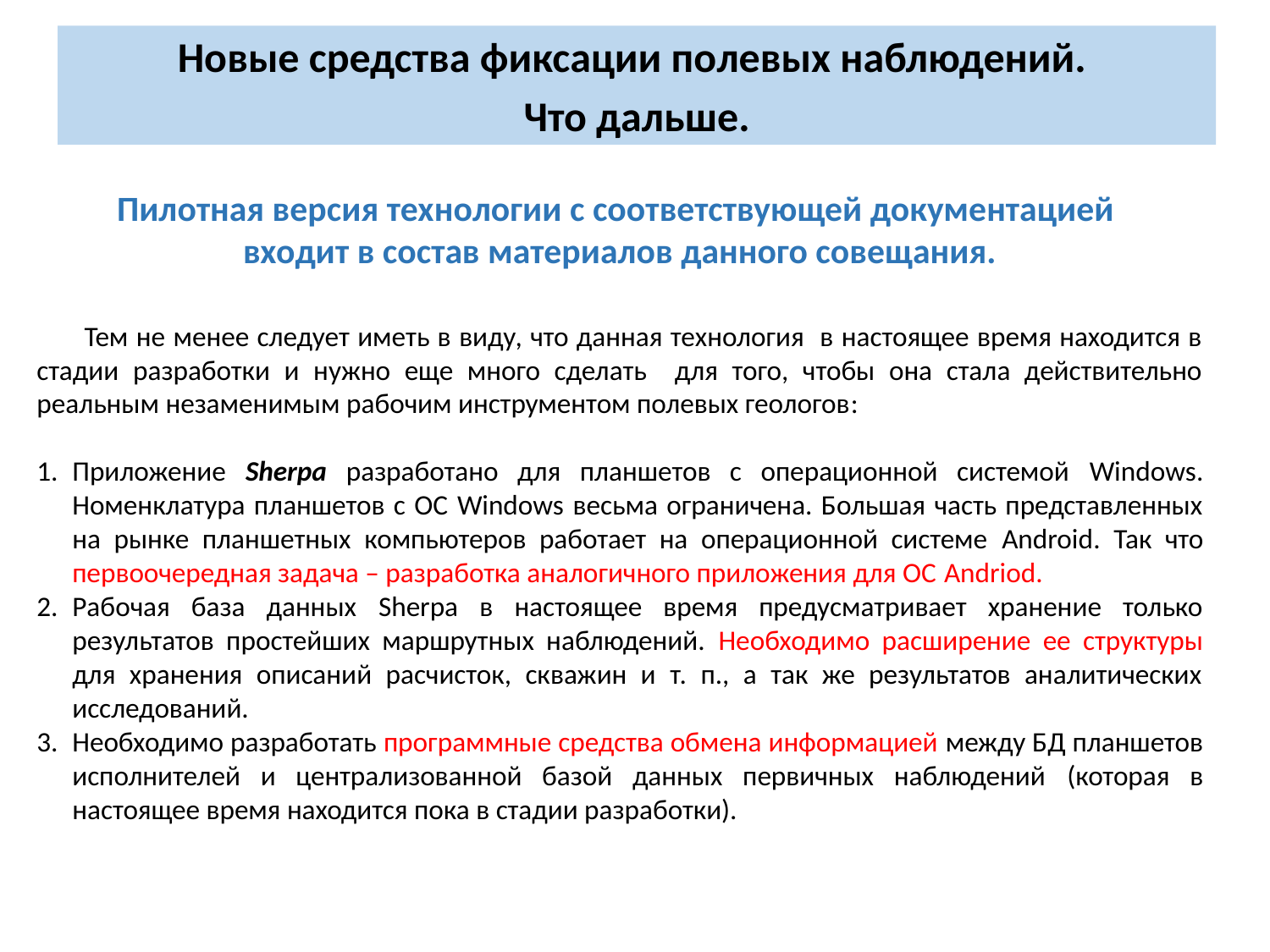

Новые средства фиксации полевых наблюдений.
Что дальше.
Пилотная версия технологии с соответствующей документацией
входит в состав материалов данного совещания.

Тем не менее следует иметь в виду, что данная технология  в настоящее время находится в стадии разработки и нужно еще много сделать  для того, чтобы она стала действительно реальным незаменимым рабочим инструментом полевых геологов:

Приложение Sherpa разработано для планшетов с операционной системой Windows. Номенклатура планшетов с ОС Windows весьма ограничена. Большая часть представленных на рынке планшетных компьютеров работает на операционной системе Android. Так что первоочередная задача – разработка аналогичного приложения для ОС Andriod.
Рабочая база данных Sherpa в настоящее время предусматривает хранение только результатов простейших маршрутных наблюдений. Необходимо расширение ее структуры для хранения описаний расчисток, скважин и т. п., а так же результатов аналитических исследований.
Необходимо разработать программные средства обмена информацией между БД планшетов исполнителей и централизованной базой данных первичных наблюдений (которая в настоящее время находится пока в стадии разработки).